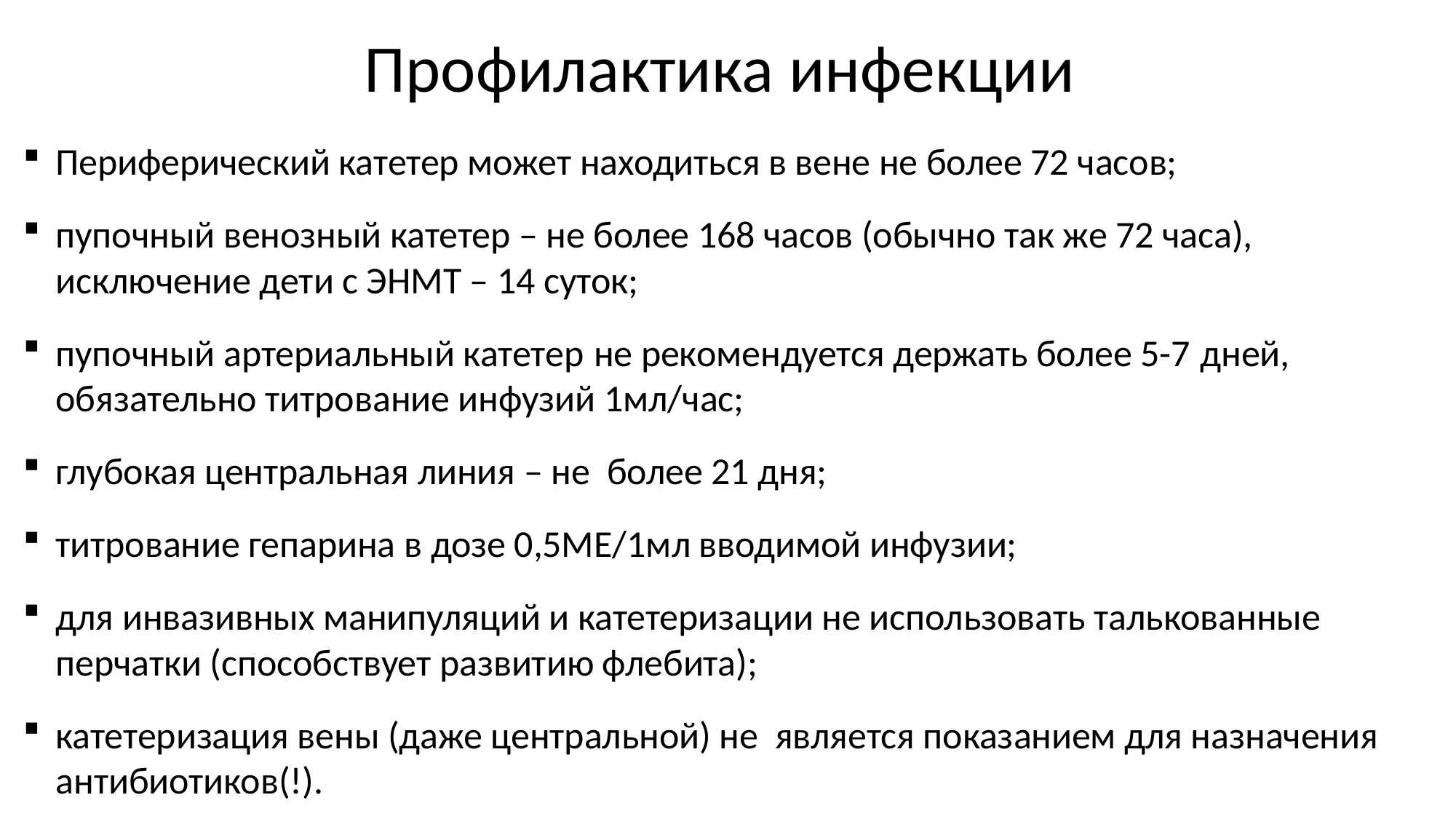

# Профилактика инфекции

Периферический катетер может находиться в вене не более 72 часов;
пупочный венозный катетер – не более 168 часов (обычно так же 72 часа), исключение дети с ЭНМТ – 14 суток;
пупочный артериальный катетер не рекомендуется держать более 5-7 дней, обязательно титрование инфузий 1мл/час;
глубокая центральная линия – не  более 21 дня;
титрование гепарина в дозе 0,5МЕ/1мл вводимой инфузии;
для инвазивных манипуляций и катетеризации не использовать талькованные перчатки (способствует развитию флебита);
катетеризация вены (даже центральной) не  является показанием для назначения  антибиотиков(!).